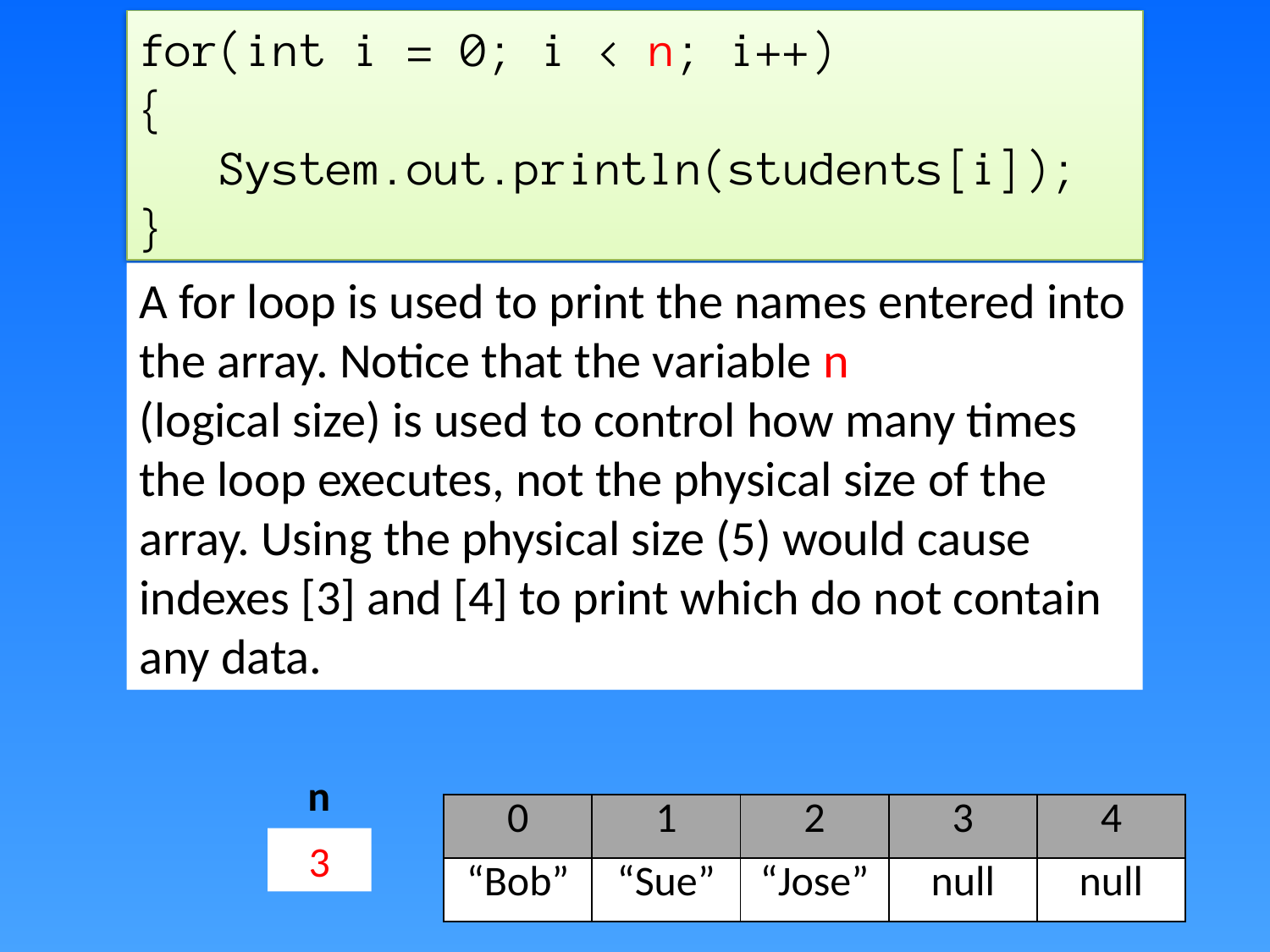

for(int i = 0; i < n; i++)
{
   System.out.println(students[i]);
}
A for loop is used to print the names entered into the array. Notice that the variable n
(logical size) is used to control how many times the loop executes, not the physical size of the array. Using the physical size (5) would cause indexes [3] and [4] to print which do not contain any data.
n
| 0 | 1 | 2 | 3 | 4 |
| --- | --- | --- | --- | --- |
| “Bob” | “Sue” | “Jose” | null | null |
   3